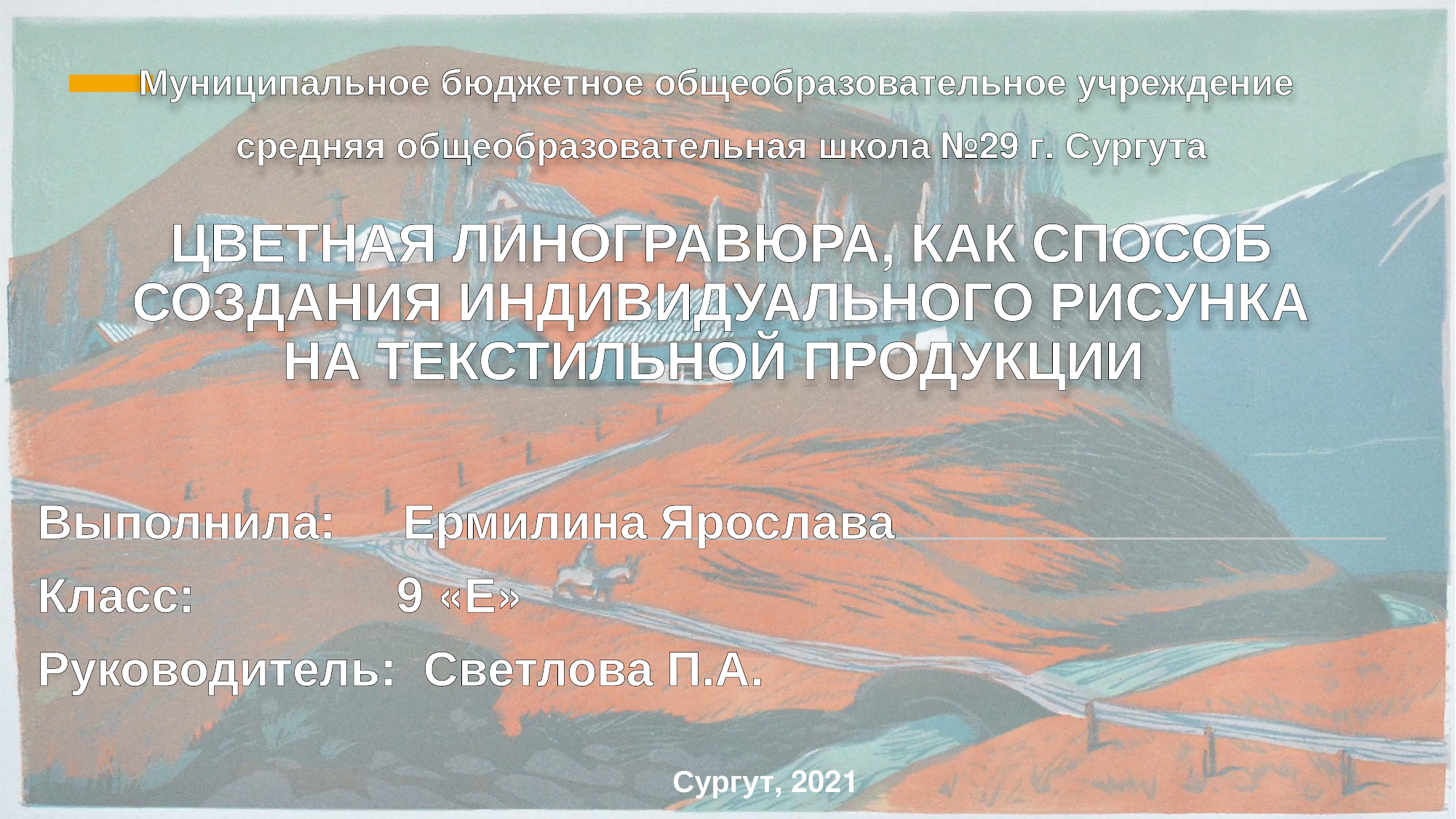

Муниципальное бюджетное общеобразовательное учреждение
средняя общеобразовательная школа №29 г. Сургута
# ЦВЕТНАЯ ЛИНОГРАВЮРА, КАК СПОСОБ СОЗДАНИЯ ИНДИВИДУАЛЬНОГО РИСУНКА НА ТЕКСТИЛЬНОЙ ПРОДУКЦИИ
Выполнила:     Ермилина Ярослава
Класс:               9 «Е»
Руководитель:  Светлова П.А.

Сургут, 2021